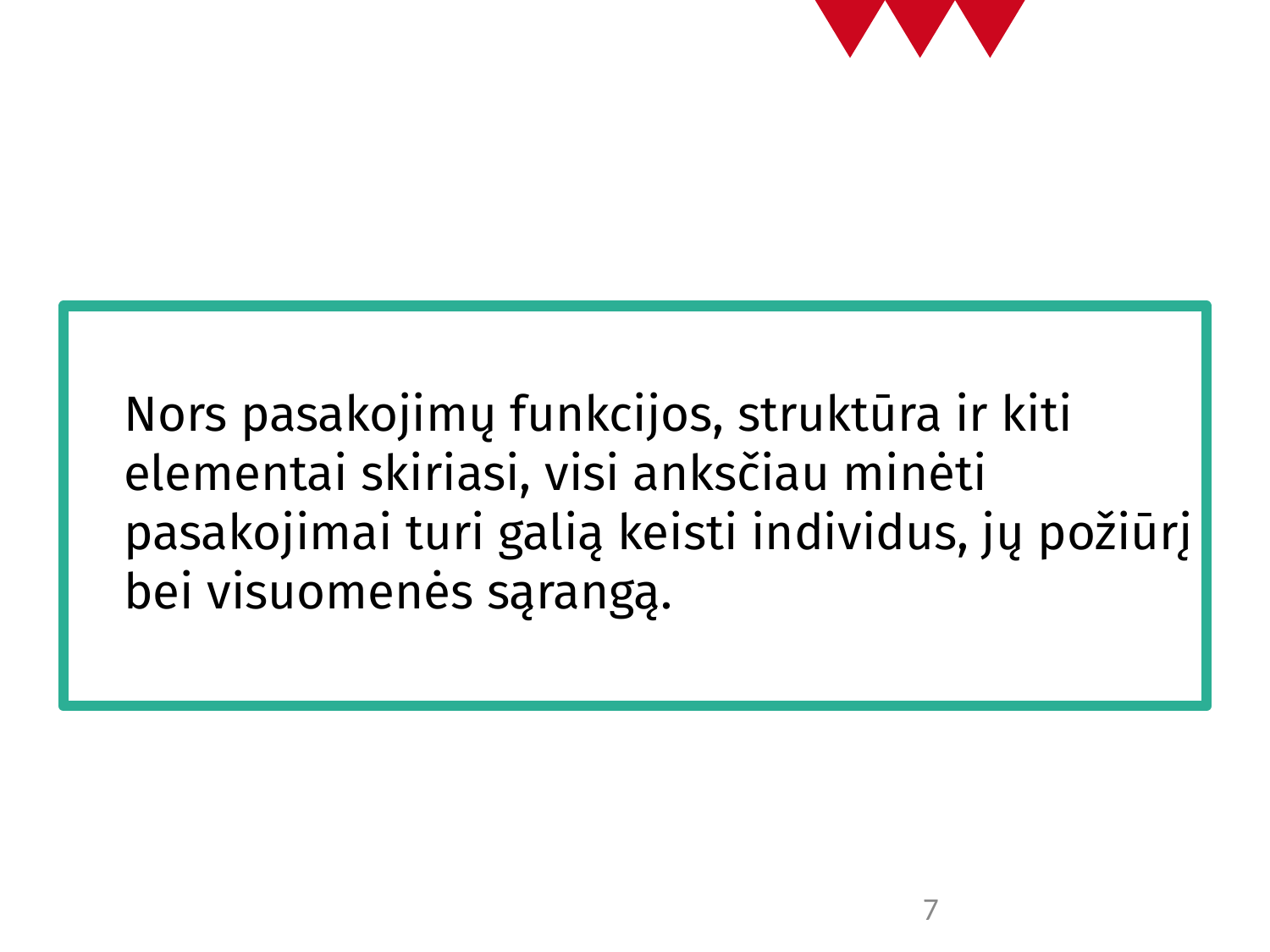

Nors pasakojimų funkcijos, struktūra ir kiti elementai skiriasi, visi anksčiau minėti pasakojimai turi galią keisti individus, jų požiūrį bei visuomenės sąrangą.
7